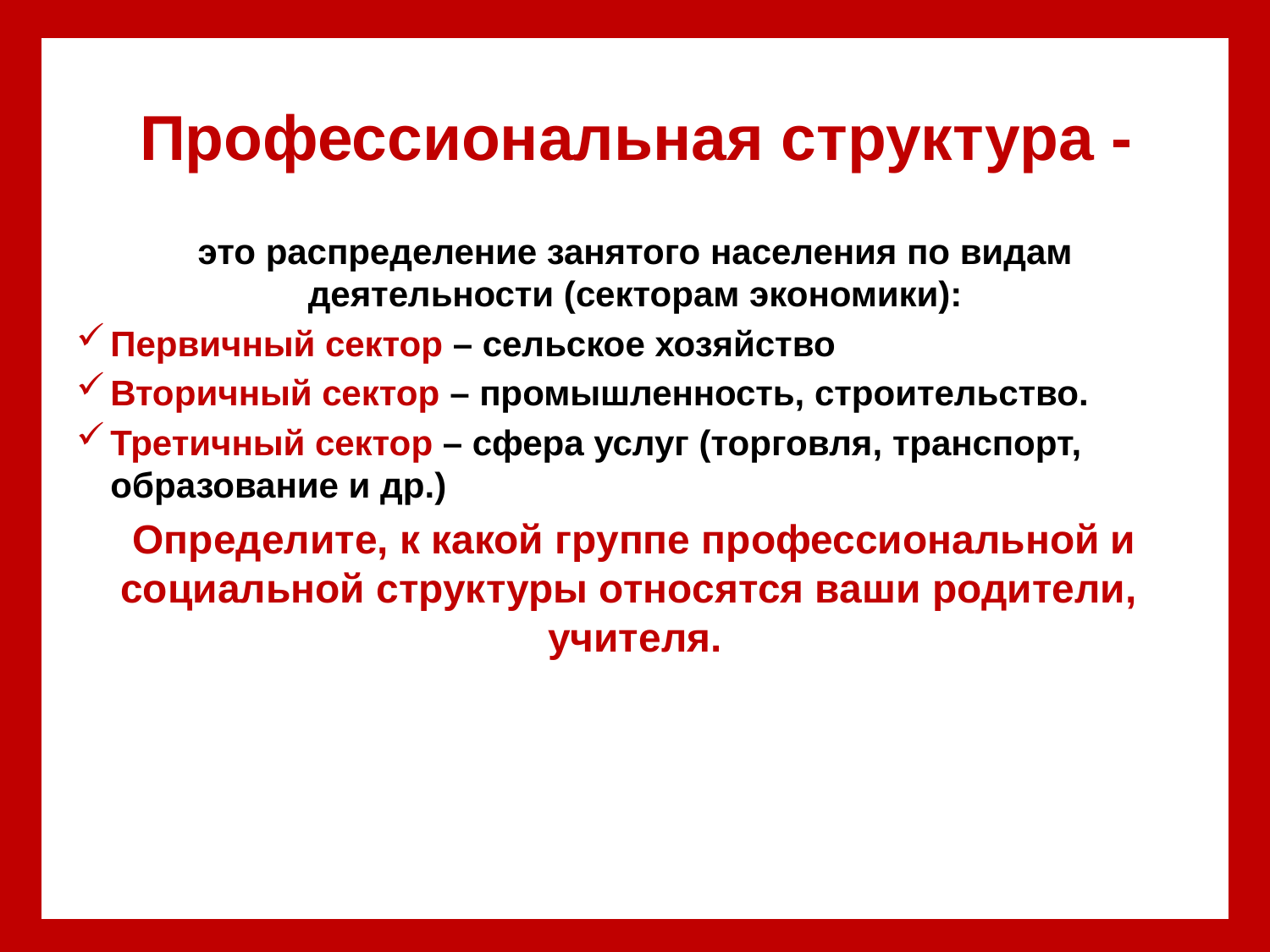

# Профессиональная структура -
это распределение занятого населения по видам деятельности (секторам экономики):
Первичный сектор – сельское хозяйство
Вторичный сектор – промышленность, строительство.
Третичный сектор – сфера услуг (торговля, транспорт, образование и др.)
Определите, к какой группе профессиональной и социальной структуры относятся ваши родители,  учителя.